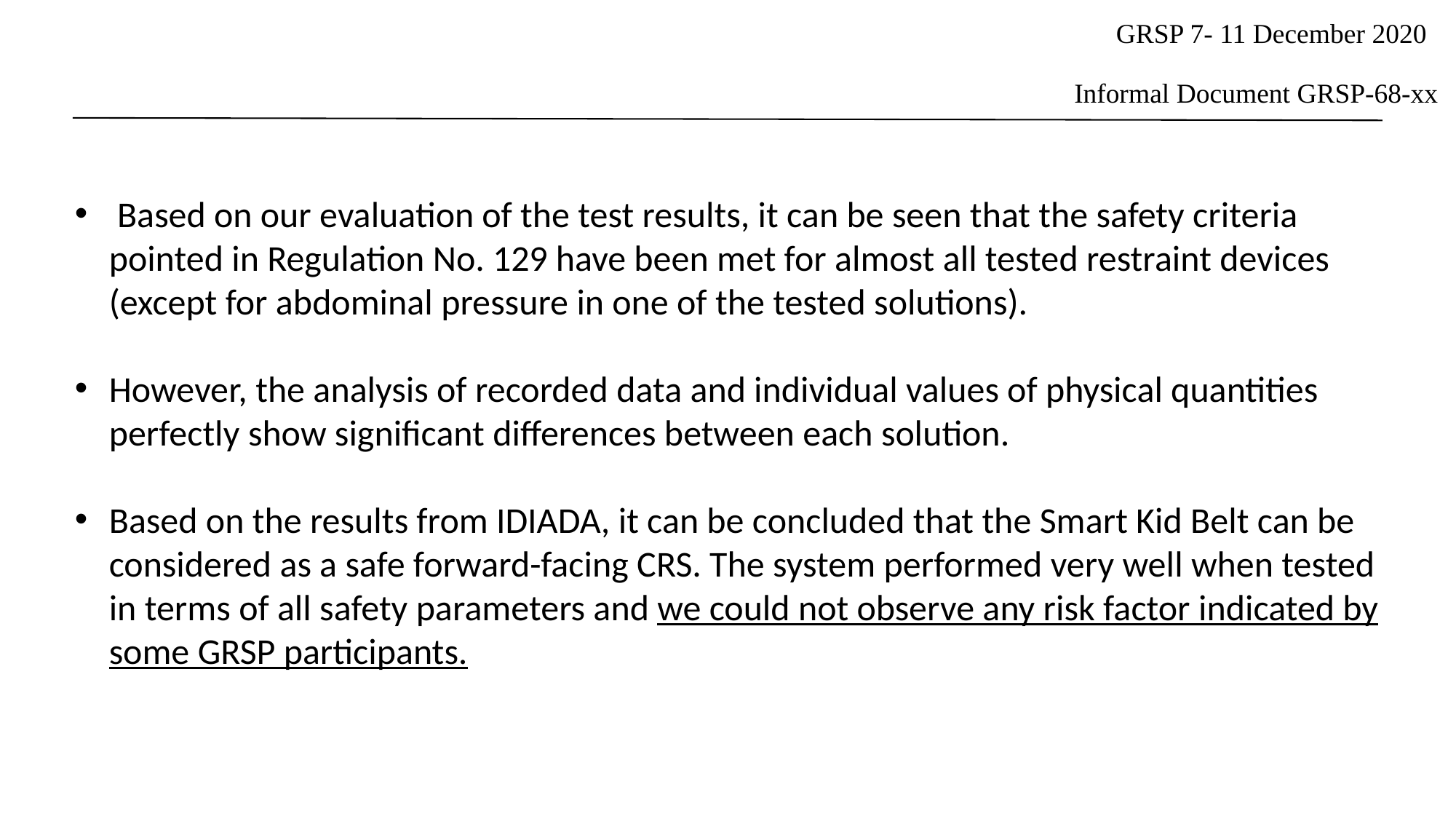

GRSP 7- 11 December 2020
Informal Document GRSP-68-xx
 Based on our evaluation of the test results, it can be seen that the safety criteria pointed in Regulation No. 129 have been met for almost all tested restraint devices (except for abdominal pressure in one of the tested solutions).

However, the analysis of recorded data and individual values of physical quantities perfectly show significant differences between each solution.

Based on the results from IDIADA, it can be concluded that the Smart Kid Belt can be considered as a safe forward-facing CRS. The system performed very well when tested in terms of all safety parameters and we could not observe any risk factor indicated by some GRSP participants.